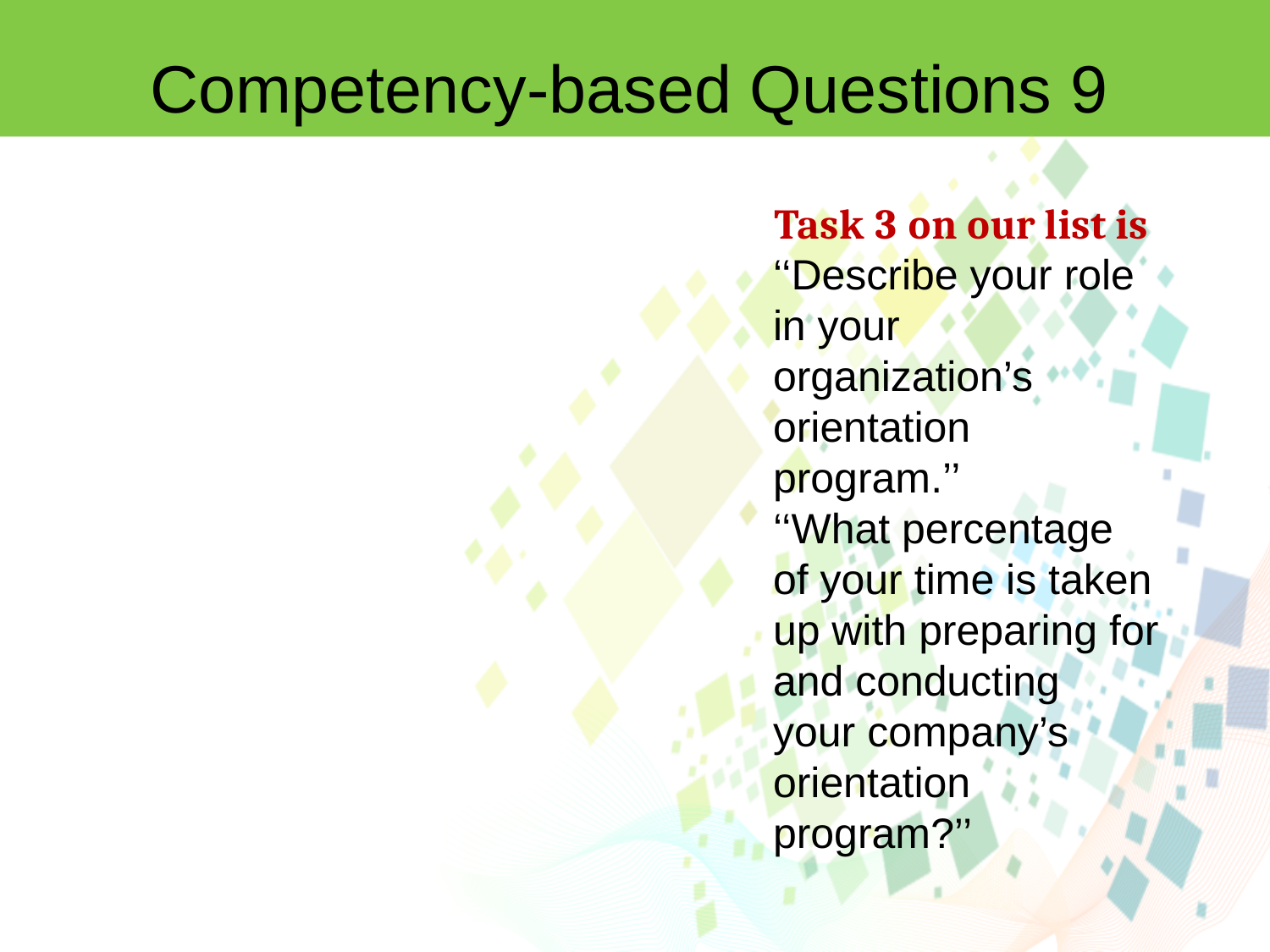

Competency-based Questions 9
Task 3 on our list is
‘‘Describe your role in your organization’s orientation program.’’
‘‘What percentage of your time is taken up with preparing for and conducting
your company’s orientation program?’’